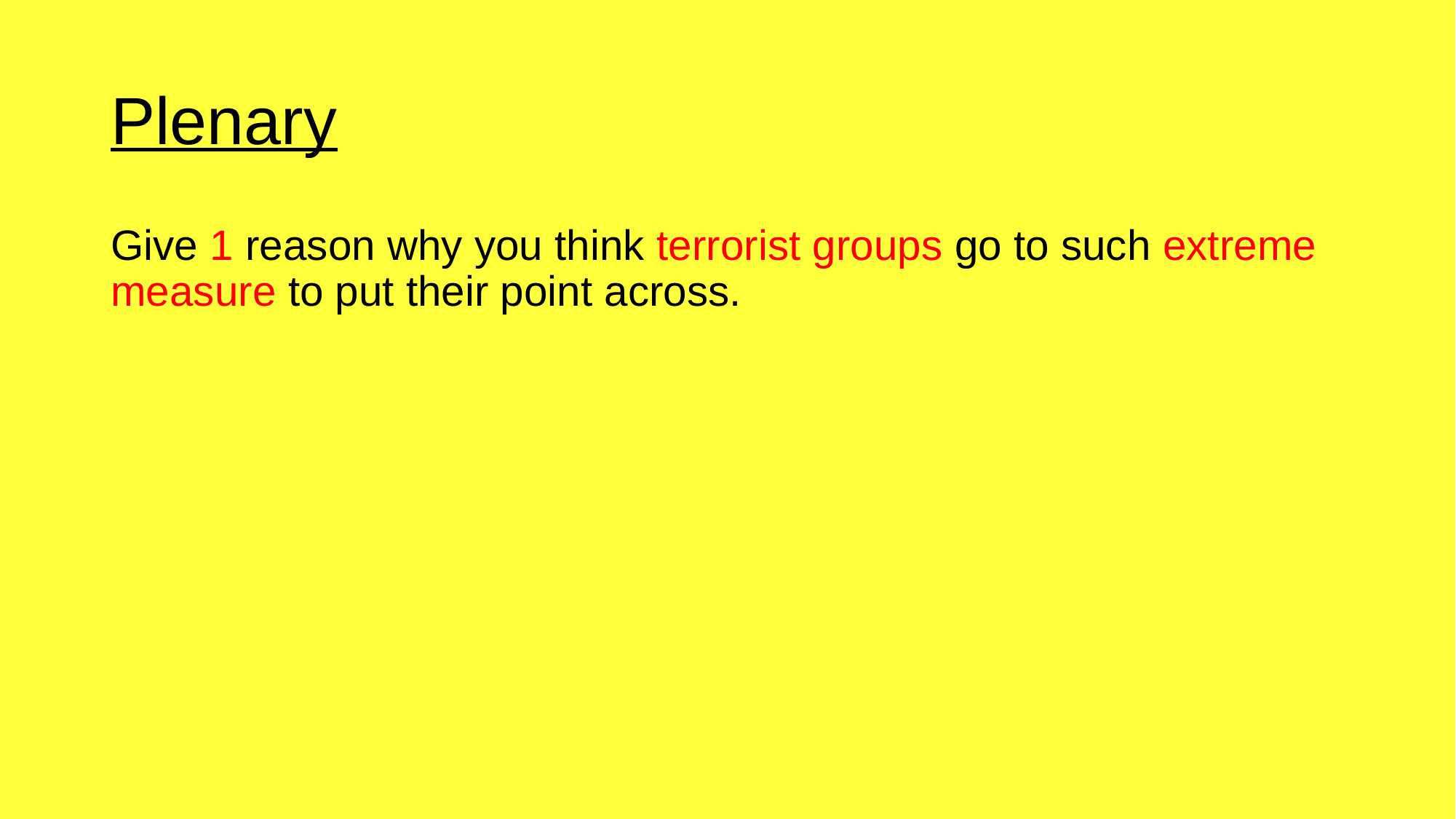

# Plenary
Give 1 reason why you think terrorist groups go to such extreme measure to put their point across.